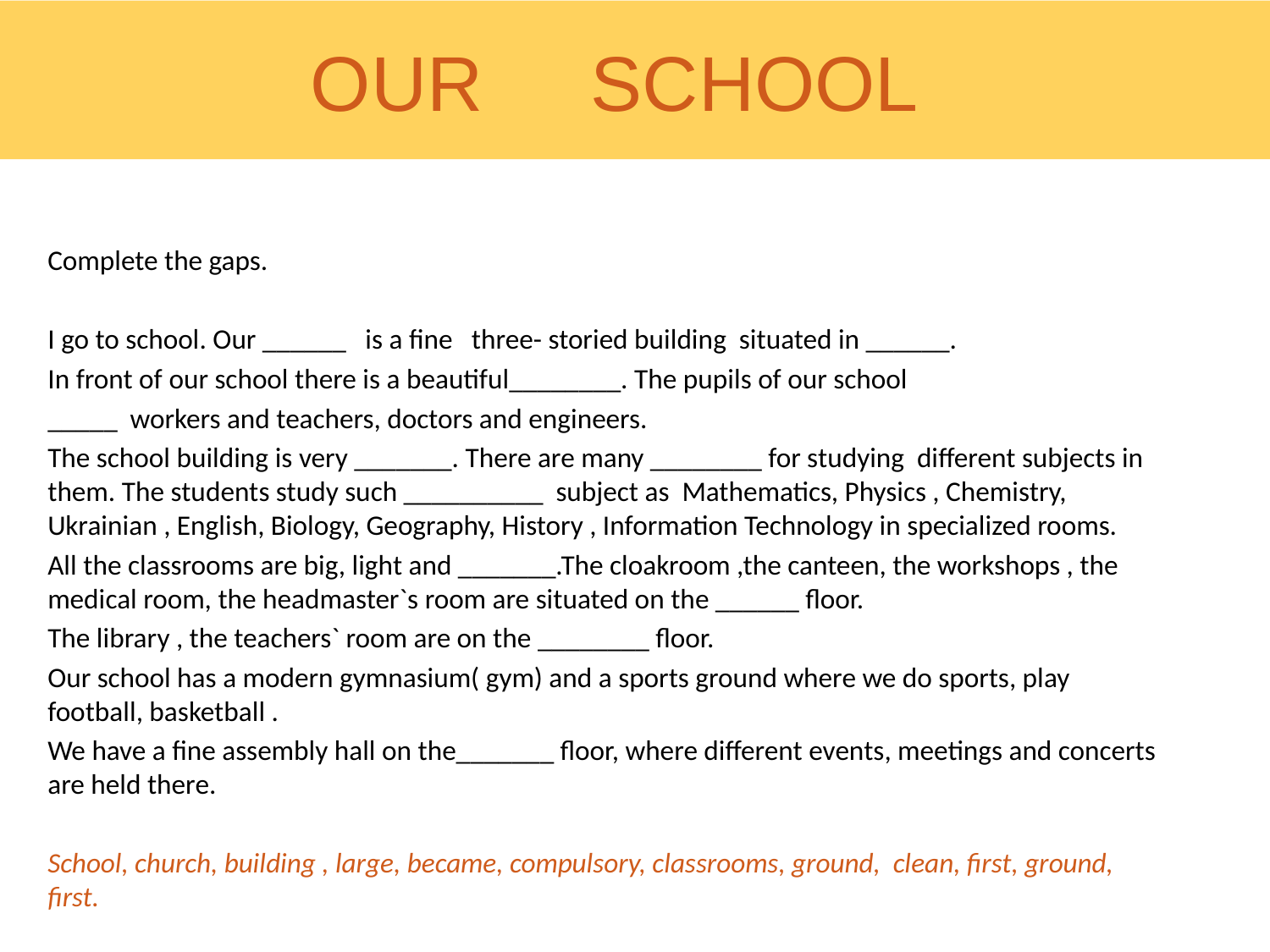

# OUR     SCHOOL
Complete the gaps.

I go to school. Our ______   is a fine   three- storied building  situated in ______.
In front of our school there is a beautiful________. The pupils of our school
_____  workers and teachers, doctors and engineers.
The school building is very _______. There are many ________ for studying  different subjects in them. The students study such __________  subject as  Mathematics, Physics , Chemistry, Ukrainian , English, Biology, Geography, History , Information Technology in specialized rooms.
All the classrooms are big, light and _______.The cloakroom ,the canteen, the workshops , the medical room, the headmaster`s room are situated on the ______ floor.
The library , the teachers` room are on the ________ floor.
Our school has a modern gymnasium( gym) and a sports ground where we do sports, play football, basketball .
We have a fine assembly hall on the_______ floor, where different events, meetings and concerts are held there.

School, church, building , large, became, compulsory, classrooms, ground,  clean, first, ground, first.